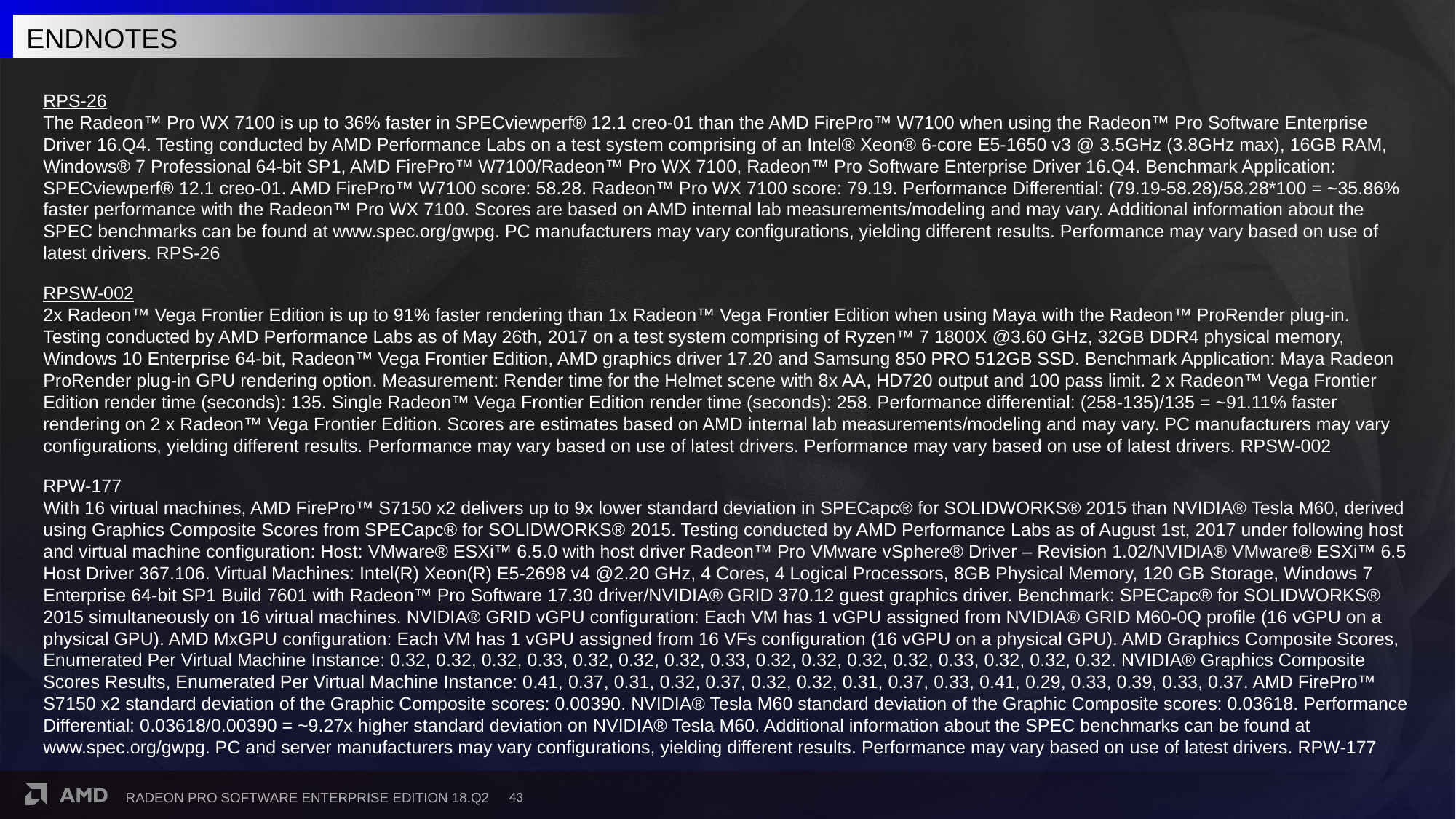

ENDNOTES
RPS-26
The Radeon™ Pro WX 7100 is up to 36% faster in SPECviewperf® 12.1 creo-01 than the AMD FirePro™ W7100 when using the Radeon™ Pro Software Enterprise Driver 16.Q4. Testing conducted by AMD Performance Labs on a test system comprising of an Intel® Xeon® 6-core E5-1650 v3 @ 3.5GHz (3.8GHz max), 16GB RAM, Windows® 7 Professional 64-bit SP1, AMD FirePro™ W7100/Radeon™ Pro WX 7100, Radeon™ Pro Software Enterprise Driver 16.Q4. Benchmark Application: SPECviewperf® 12.1 creo-01. AMD FirePro™ W7100 score: 58.28. Radeon™ Pro WX 7100 score: 79.19. Performance Differential: (79.19-58.28)/58.28*100 = ~35.86% faster performance with the Radeon™ Pro WX 7100. Scores are based on AMD internal lab measurements/modeling and may vary. Additional information about the SPEC benchmarks can be found at www.spec.org/gwpg. PC manufacturers may vary configurations, yielding different results. Performance may vary based on use of latest drivers. RPS-26
RPSW-002
2x Radeon™ Vega Frontier Edition is up to 91% faster rendering than 1x Radeon™ Vega Frontier Edition when using Maya with the Radeon™ ProRender plug-in. Testing conducted by AMD Performance Labs as of May 26th, 2017 on a test system comprising of Ryzen™ 7 1800X @3.60 GHz, 32GB DDR4 physical memory, Windows 10 Enterprise 64-bit, Radeon™ Vega Frontier Edition, AMD graphics driver 17.20 and Samsung 850 PRO 512GB SSD. Benchmark Application: Maya Radeon ProRender plug-in GPU rendering option. Measurement: Render time for the Helmet scene with 8x AA, HD720 output and 100 pass limit. 2 x Radeon™ Vega Frontier Edition render time (seconds): 135. Single Radeon™ Vega Frontier Edition render time (seconds): 258. Performance differential: (258-135)/135 = ~91.11% faster rendering on 2 x Radeon™ Vega Frontier Edition. Scores are estimates based on AMD internal lab measurements/modeling and may vary. PC manufacturers may vary configurations, yielding different results. Performance may vary based on use of latest drivers. Performance may vary based on use of latest drivers. RPSW-002
RPW-177
With 16 virtual machines, AMD FirePro™ S7150 x2 delivers up to 9x lower standard deviation in SPECapc® for SOLIDWORKS® 2015 than NVIDIA® Tesla M60, derived using Graphics Composite Scores from SPECapc® for SOLIDWORKS® 2015. Testing conducted by AMD Performance Labs as of August 1st, 2017 under following host and virtual machine configuration: Host: VMware® ESXi™ 6.5.0 with host driver Radeon™ Pro VMware vSphere® Driver – Revision 1.02/NVIDIA® VMware® ESXi™ 6.5 Host Driver 367.106. Virtual Machines: Intel(R) Xeon(R) E5-2698 v4 @2.20 GHz, 4 Cores, 4 Logical Processors, 8GB Physical Memory, 120 GB Storage, Windows 7 Enterprise 64-bit SP1 Build 7601 with Radeon™ Pro Software 17.30 driver/NVIDIA® GRID 370.12 guest graphics driver. Benchmark: SPECapc® for SOLIDWORKS® 2015 simultaneously on 16 virtual machines. NVIDIA® GRID vGPU configuration: Each VM has 1 vGPU assigned from NVIDIA® GRID M60-0Q profile (16 vGPU on a physical GPU). AMD MxGPU configuration: Each VM has 1 vGPU assigned from 16 VFs configuration (16 vGPU on a physical GPU). AMD Graphics Composite Scores, Enumerated Per Virtual Machine Instance: 0.32, 0.32, 0.32, 0.33, 0.32, 0.32, 0.32, 0.33, 0.32, 0.32, 0.32, 0.32, 0.33, 0.32, 0.32, 0.32. NVIDIA® Graphics Composite Scores Results, Enumerated Per Virtual Machine Instance: 0.41, 0.37, 0.31, 0.32, 0.37, 0.32, 0.32, 0.31, 0.37, 0.33, 0.41, 0.29, 0.33, 0.39, 0.33, 0.37. AMD FirePro™ S7150 x2 standard deviation of the Graphic Composite scores: 0.00390. NVIDIA® Tesla M60 standard deviation of the Graphic Composite scores: 0.03618. Performance Differential: 0.03618/0.00390 = ~9.27x higher standard deviation on NVIDIA® Tesla M60. Additional information about the SPEC benchmarks can be found at www.spec.org/gwpg. PC and server manufacturers may vary configurations, yielding different results. Performance may vary based on use of latest drivers. RPW-177